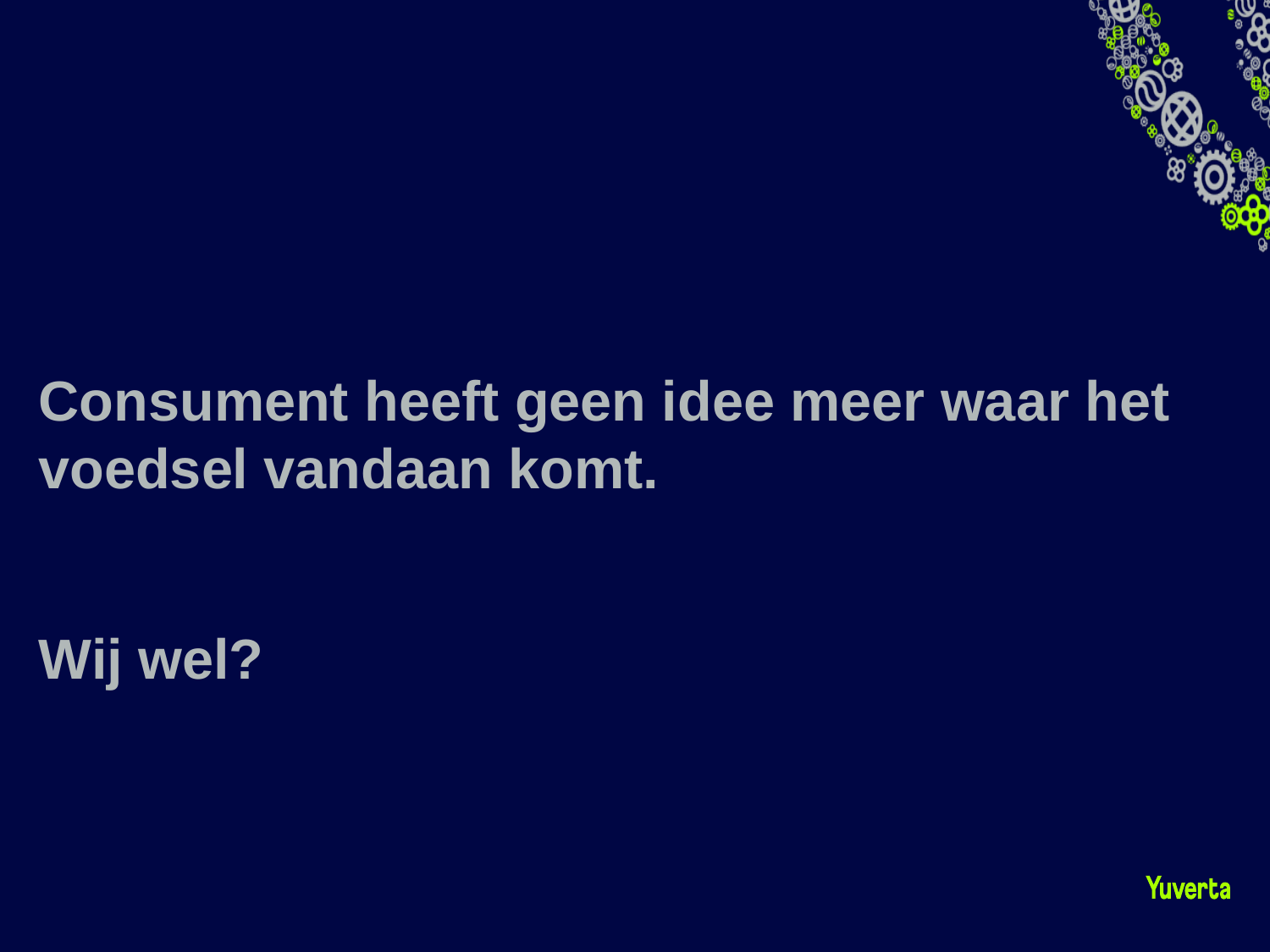

#

Consument heeft geen idee meer waar het voedsel vandaan komt.

Wij wel?